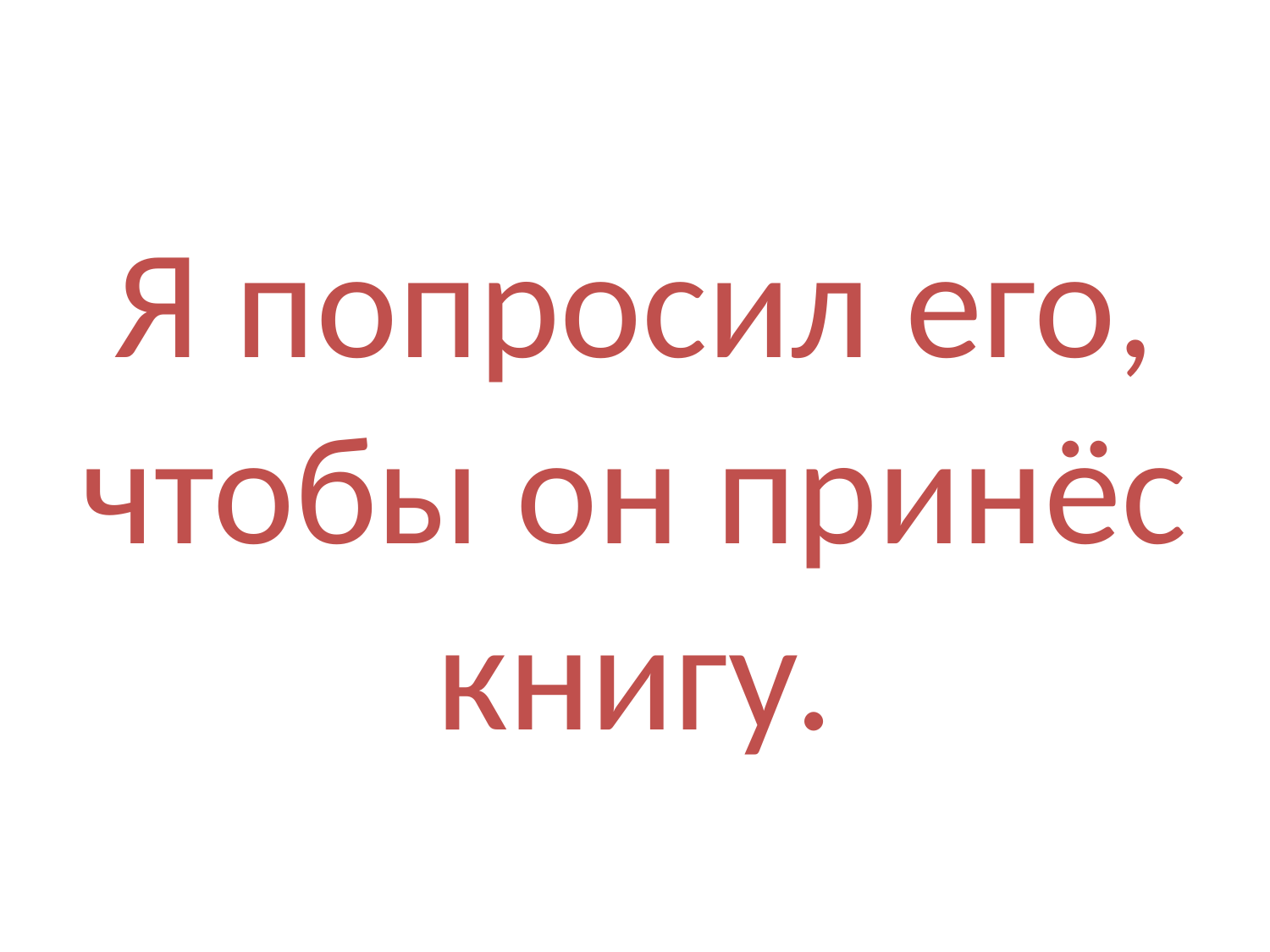

# Я попросил его, чтобы он принёс книгу.